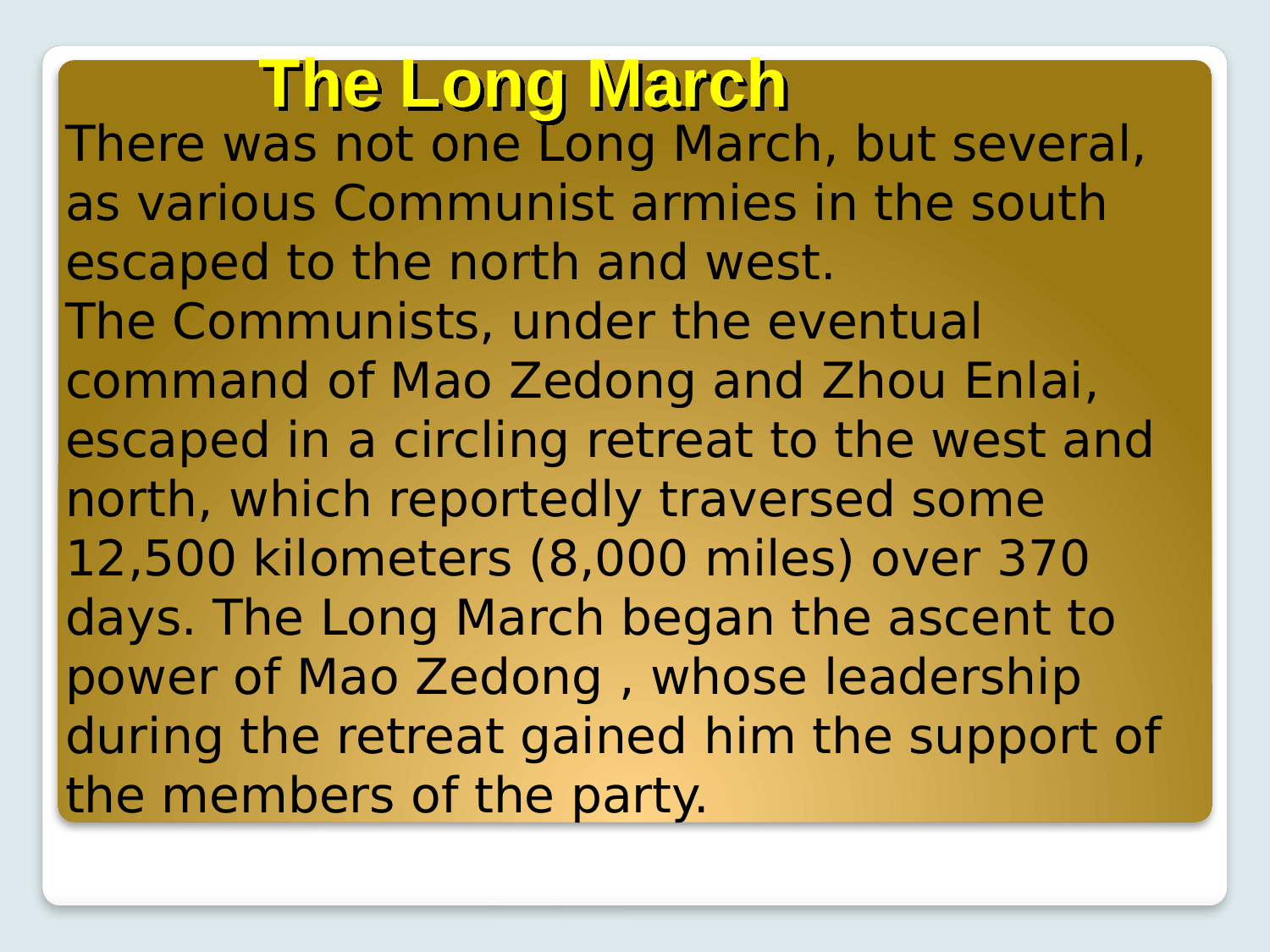

# The Long March
There was not one Long March, but several, as various Communist armies in the south escaped to the north and west.
The Communists, under the eventual command of Mao Zedong and Zhou Enlai, escaped in a circling retreat to the west and north, which reportedly traversed some 12,500 kilometers (8,000 miles) over 370 days. The Long March began the ascent to power of Mao Zedong , whose leadership during the retreat gained him the support of the members of the party.